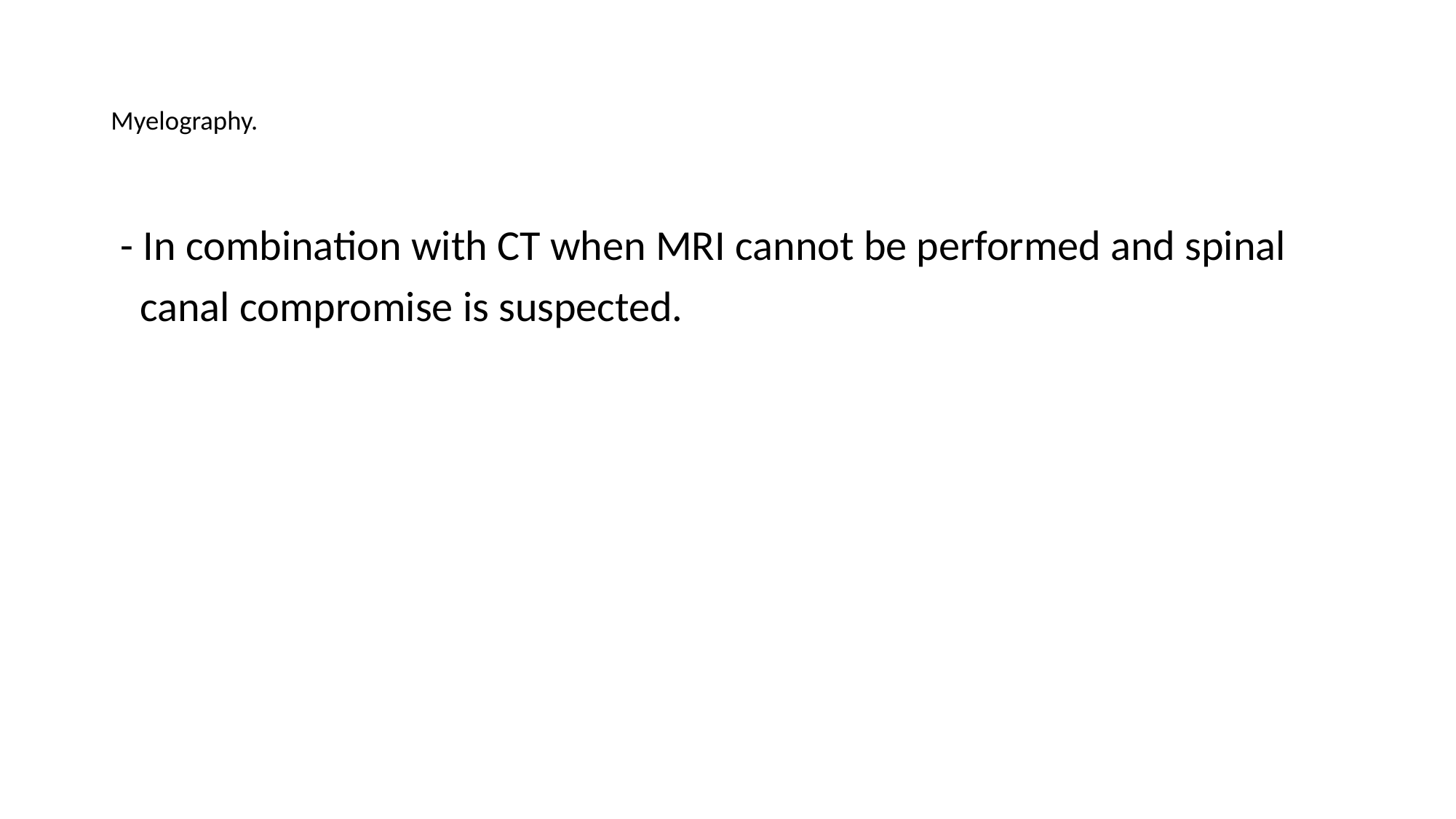

# Myelography.
 - In combination with CT when MRI cannot be performed and spinal
   canal compromise is suspected.